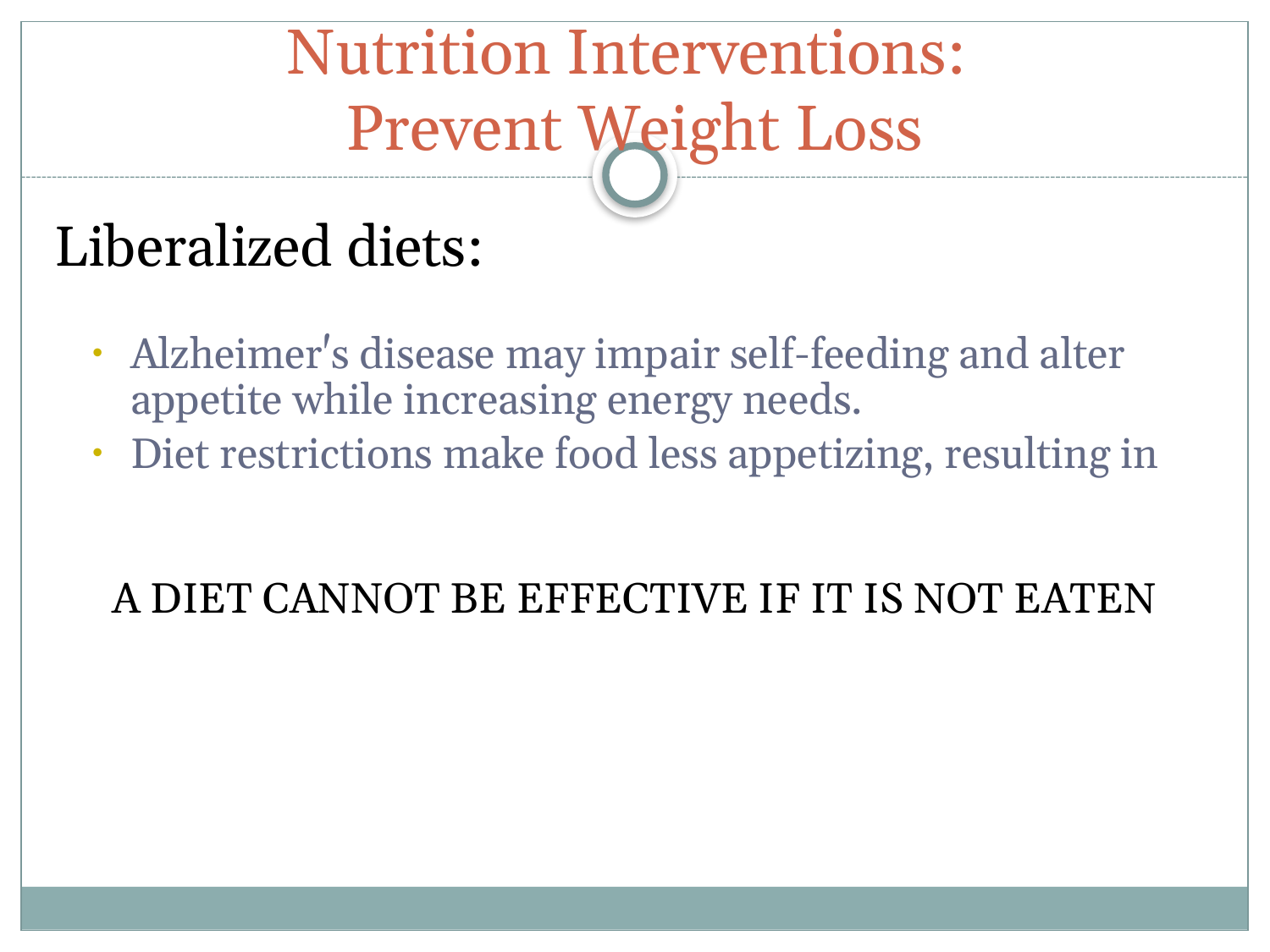

# Nutrition Interventions: Prevent Weight Loss
Liberalized diets:

Alzheimer's disease may impair self-feeding and alter appetite while increasing energy needs.
Diet restrictions make food less appetizing, resulting in

A DIET CANNOT BE EFFECTIVE IF IT IS NOT EATEN